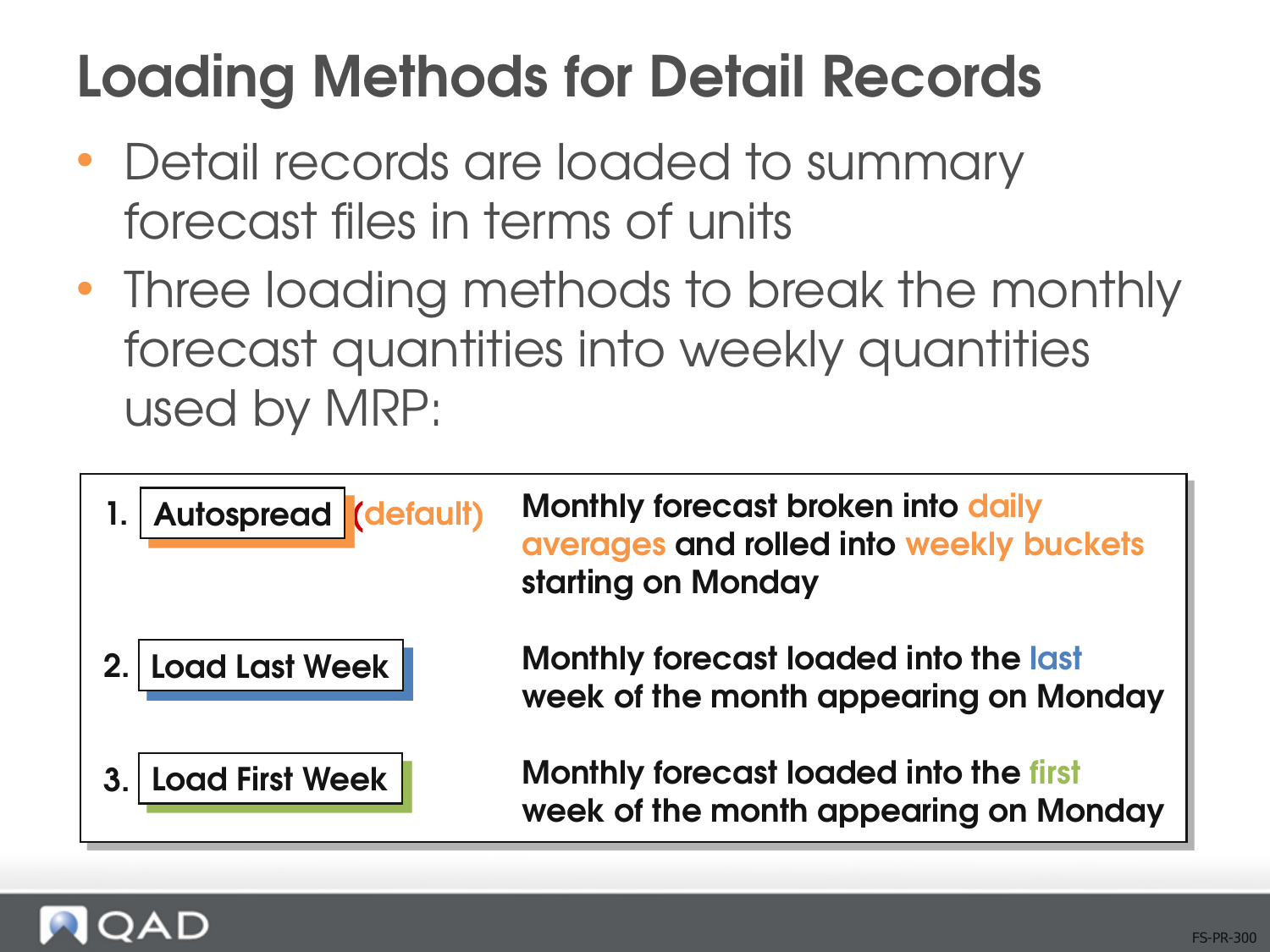

# Loading Methods for Detail Records
Detail records are loaded to summary forecast files in terms of units
Three loading methods to break the monthly forecast quantities into weekly quantities used by MRP:

Monthly forecast broken into daily
averages and rolled into weekly buckets
starting on Monday

Monthly forecast loaded into the last
week of the month appearing on Monday

Monthly forecast loaded into the first
week of the month appearing on Monday
1.                         (default)

2.

3.
Autospread
Load Last Week
Load First Week
FS-PR-300